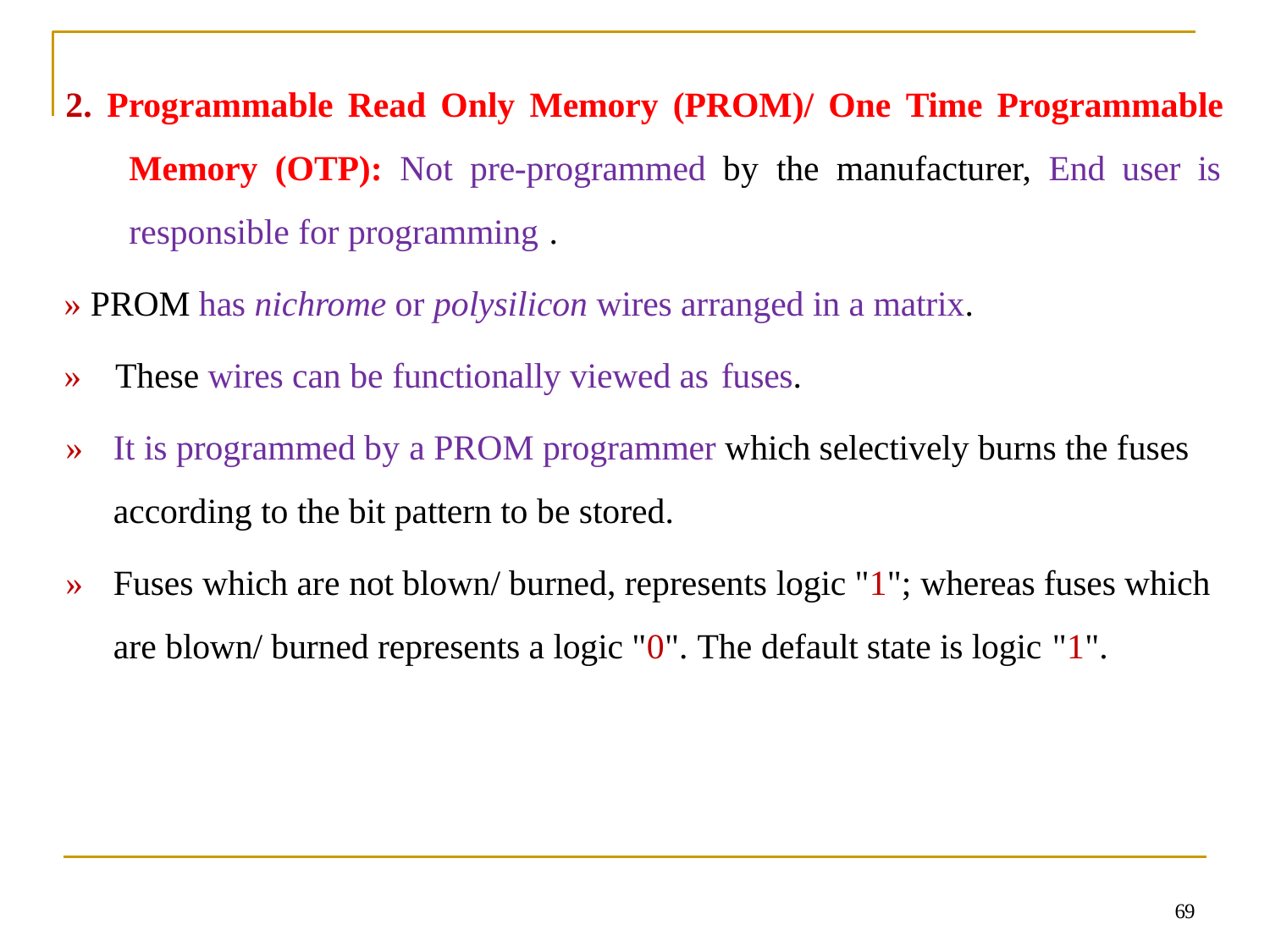

2. Programmable Read Only Memory (PROM)/ One Time Programmable  Memory (OTP): Not pre-programmed by the manufacturer, End user is  responsible for programming .
» PROM has nichrome or polysilicon wires arranged in a matrix.
»	These wires can be functionally viewed as fuses.
»	It is programmed by a PROM programmer which selectively burns the fuses  according to the bit pattern to be stored.
»	Fuses which are not blown/ burned, represents logic "1"; whereas fuses which  are blown/ burned represents a logic "0". The default state is logic "1".
69